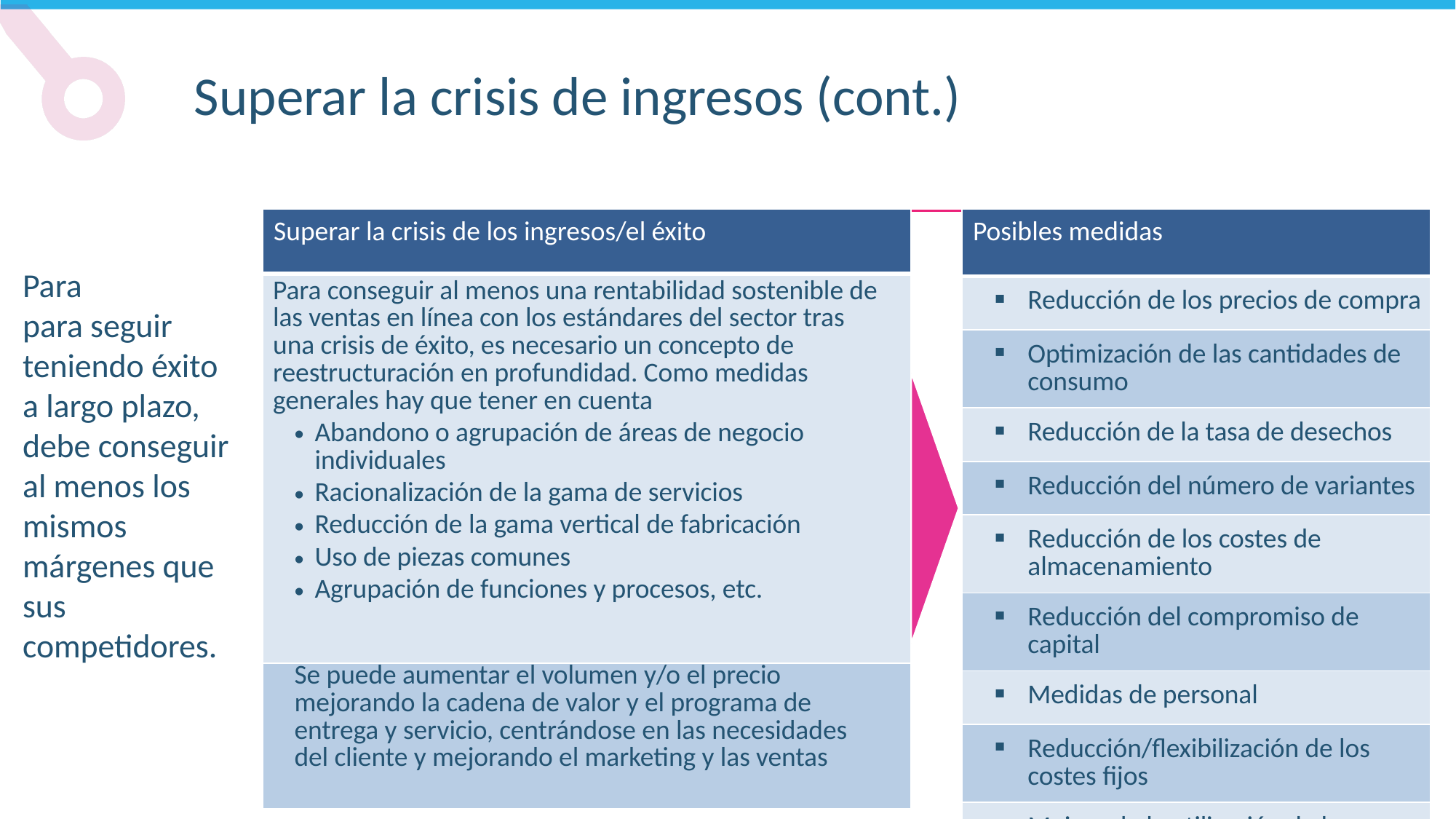

Superar la crisis de ingresos (cont.)
| Superar la crisis de los ingresos/el éxito |
| --- |
| Para conseguir al menos una rentabilidad sostenible de las ventas en línea con los estándares del sector tras una crisis de éxito, es necesario un concepto de reestructuración en profundidad. Como medidas generales hay que tener en cuenta Abandono o agrupación de áreas de negocio individuales Racionalización de la gama de servicios Reducción de la gama vertical de fabricación Uso de piezas comunes Agrupación de funciones y procesos, etc. |
| Se puede aumentar el volumen y/o el precio mejorando la cadena de valor y el programa de entrega y servicio, centrándose en las necesidades del cliente y mejorando el marketing y las ventas |
| Posibles medidas |
| --- |
| Reducción de los precios de compra |
| Optimización de las cantidades de consumo |
| Reducción de la tasa de desechos |
| Reducción del número de variantes |
| Reducción de los costes de almacenamiento |
| Reducción del compromiso de capital |
| Medidas de personal |
| Reducción/flexibilización de los costes fijos |
| Mejora de la utilización de la capacidad |
Para
para seguir teniendo éxito a largo plazo, debe conseguir al menos los mismos márgenes que sus competidores.